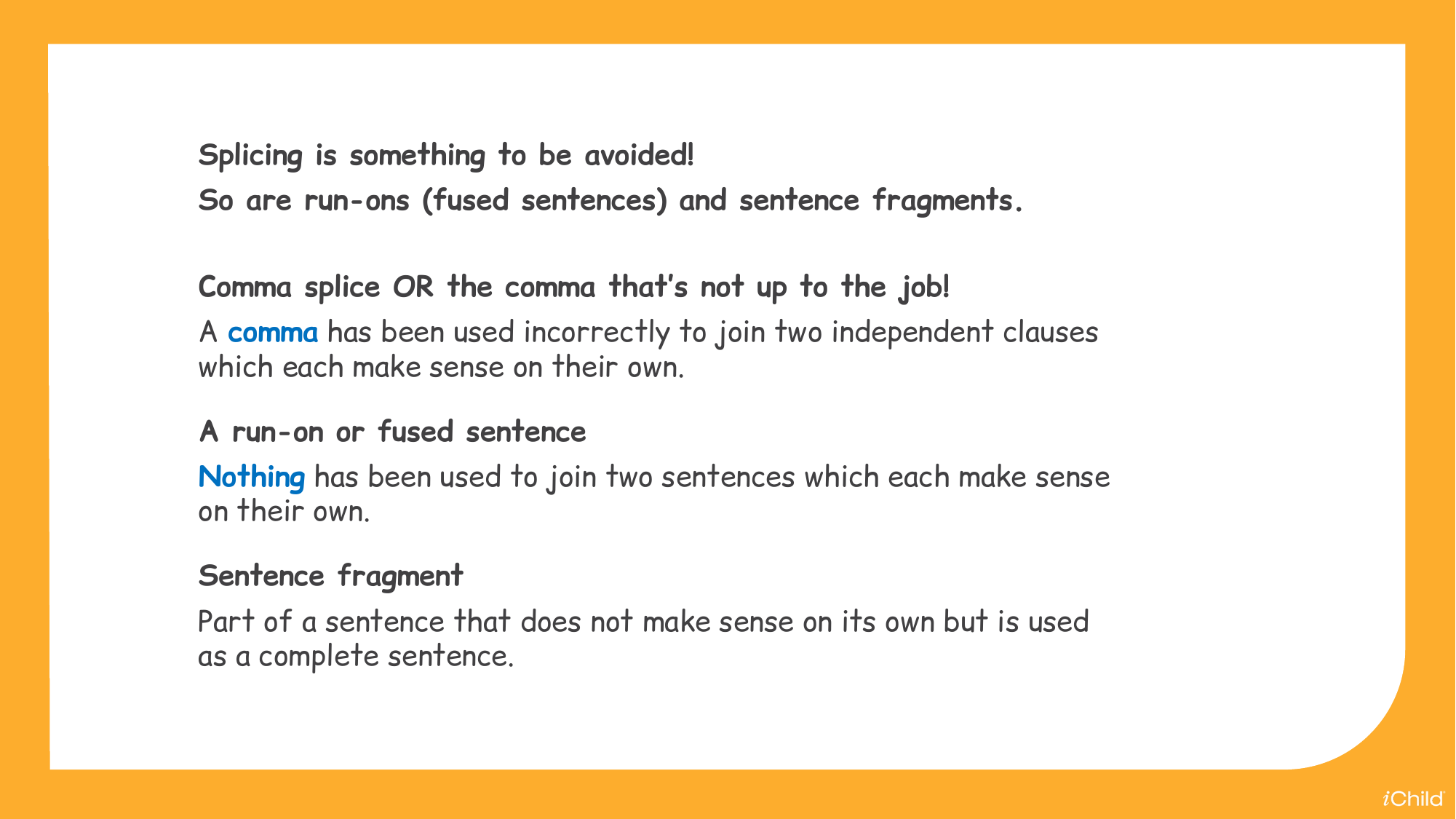

Splicing is something to be avoided!
So are run-ons (fused sentences) and sentence fragments.
Comma splice OR the comma that’s not up to the job!
A comma has been used incorrectly to join two independent clauses
which each make sense on their own.
A run-on or fused sentence
Nothing has been used to join two sentences which each make sense
on their own.
Sentence fragment
Part of a sentence that does not make sense on its own but is used
as a complete sentence.